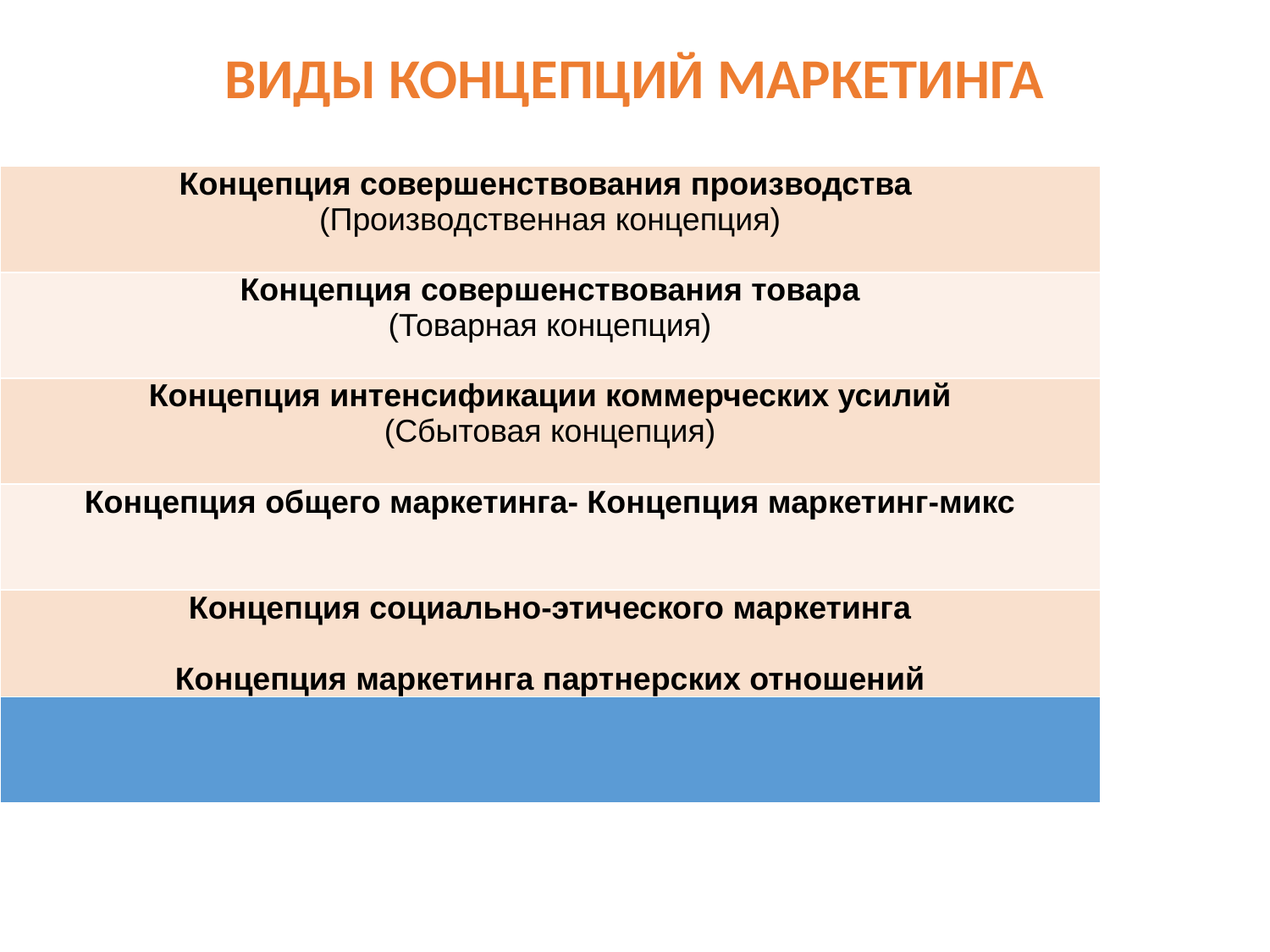

ВИДЫ КОНЦЕПЦИЙ МАРКЕТИНГА
#
| Концепция совершенствования производства (Производственная концепция) |
| --- |
| Концепция совершенствования товара (Товарная концепция) |
| Концепция интенсификации коммерческих усилий (Сбытовая концепция) |
| Концепция общего маркетинга- Концепция маркетинг-микс |
| Концепция социально-этического маркетинга Концепция маркетинга партнерских отношений |
|  |